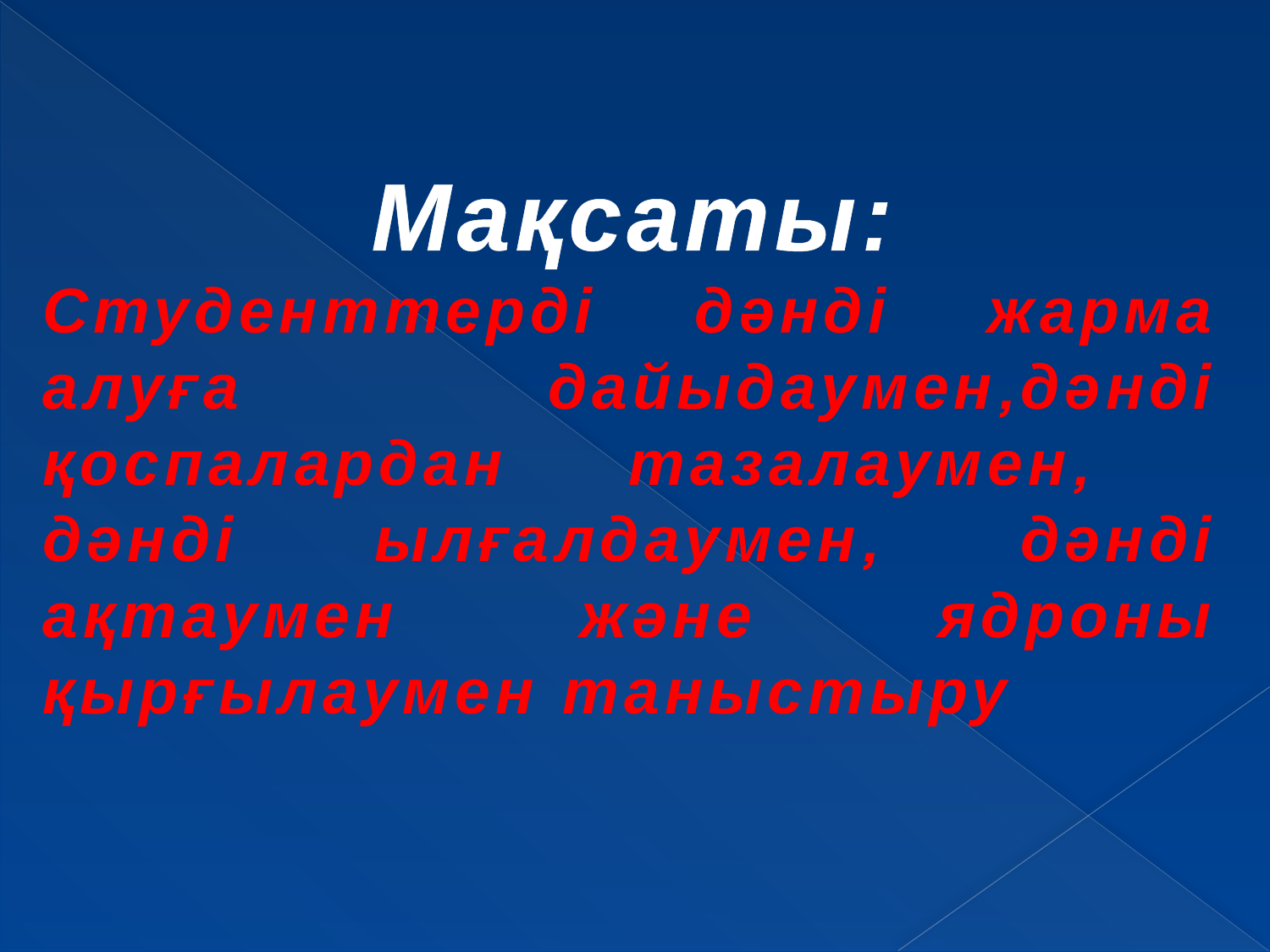

Мақсаты:
Студенттерді дәнді жарма алуға дайыдаумен,дәнді қоспалардан тазалаумен,  дәнді ылғалдаумен, дәнді ақтаумен және ядроны қырғылаумен таныстыру